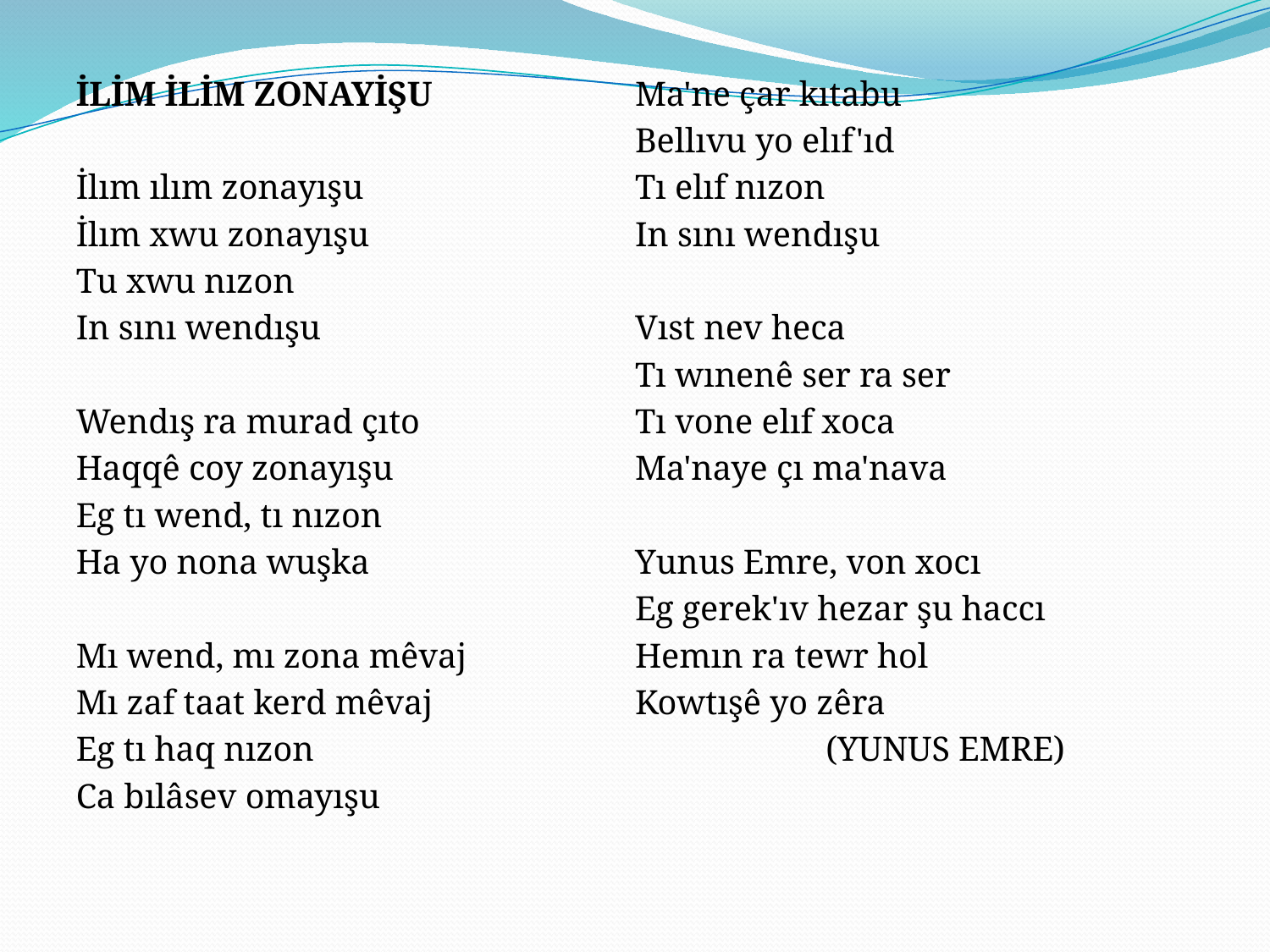

İLİM İLİM ZONAYİŞU

İlım ılım zonayışu
İlım xwu zonayışu
Tu xwu nızon
In sını wendışu

Wendış ra murad çıto
Haqqê coy zonayışu
Eg tı wend, tı nızon
Ha yo nona wuşka

Mı wend, mı zona mêvaj
Mı zaf taat kerd mêvaj
Eg tı haq nızon
Ca bılâsev omayışu

Ma'ne çar kıtabu
Bellıvu yo elıf'ıd
Tı elıf nızon
In sını wendışu

Vıst nev heca
Tı wınenê ser ra ser
Tı vone elıf xoca
Ma'naye çı ma'nava

Yunus Emre, von xocı
Eg gerek'ıv hezar şu haccı
Hemın ra tewr hol
Kowtışê yo zêra
                      (YUNUS EMRE)